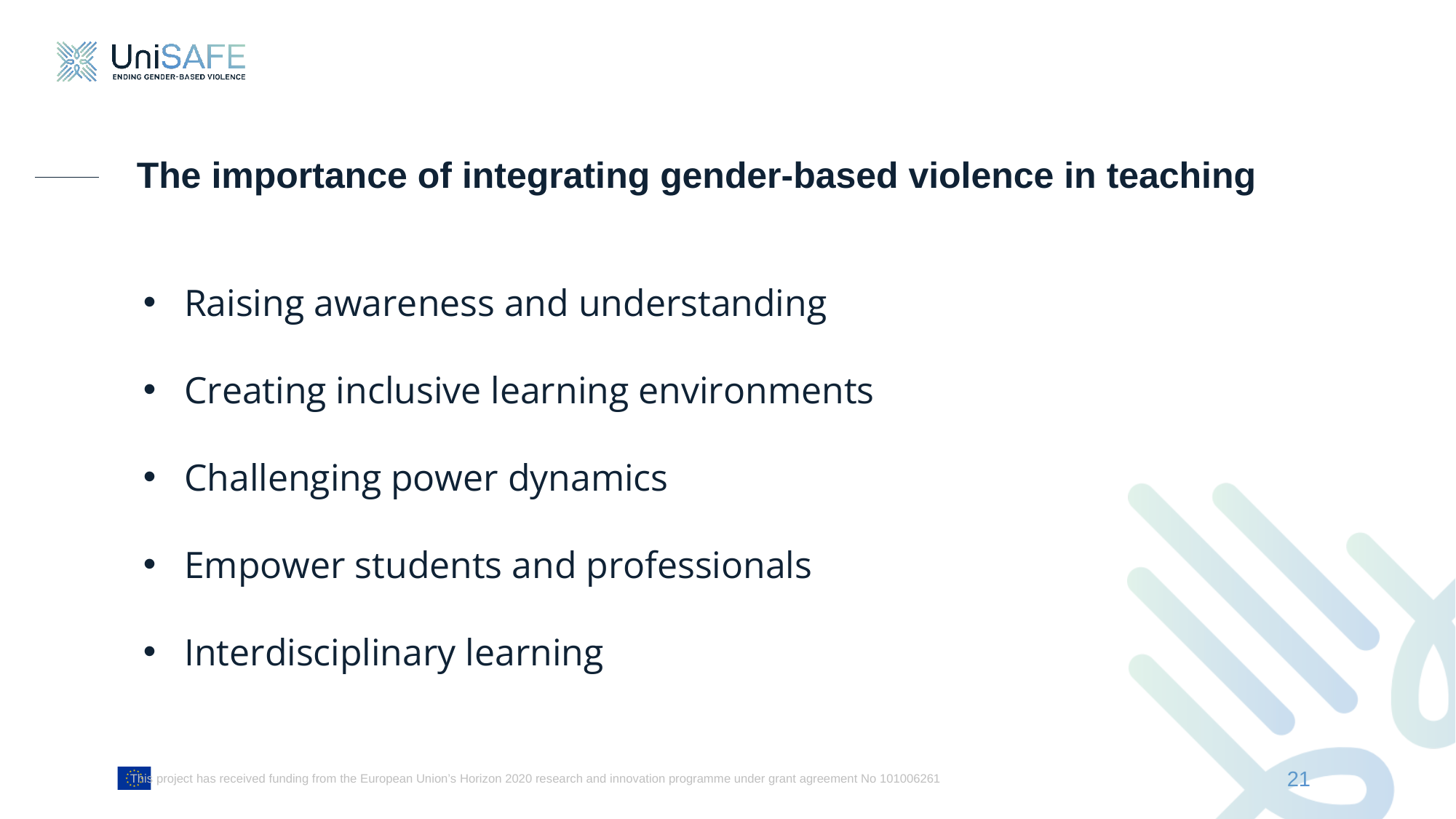

The importance of integrating gender-based violence in teaching
Raising awareness and understanding
Creating inclusive learning environments
Challenging power dynamics
Empower students and professionals
Interdisciplinary learning

21